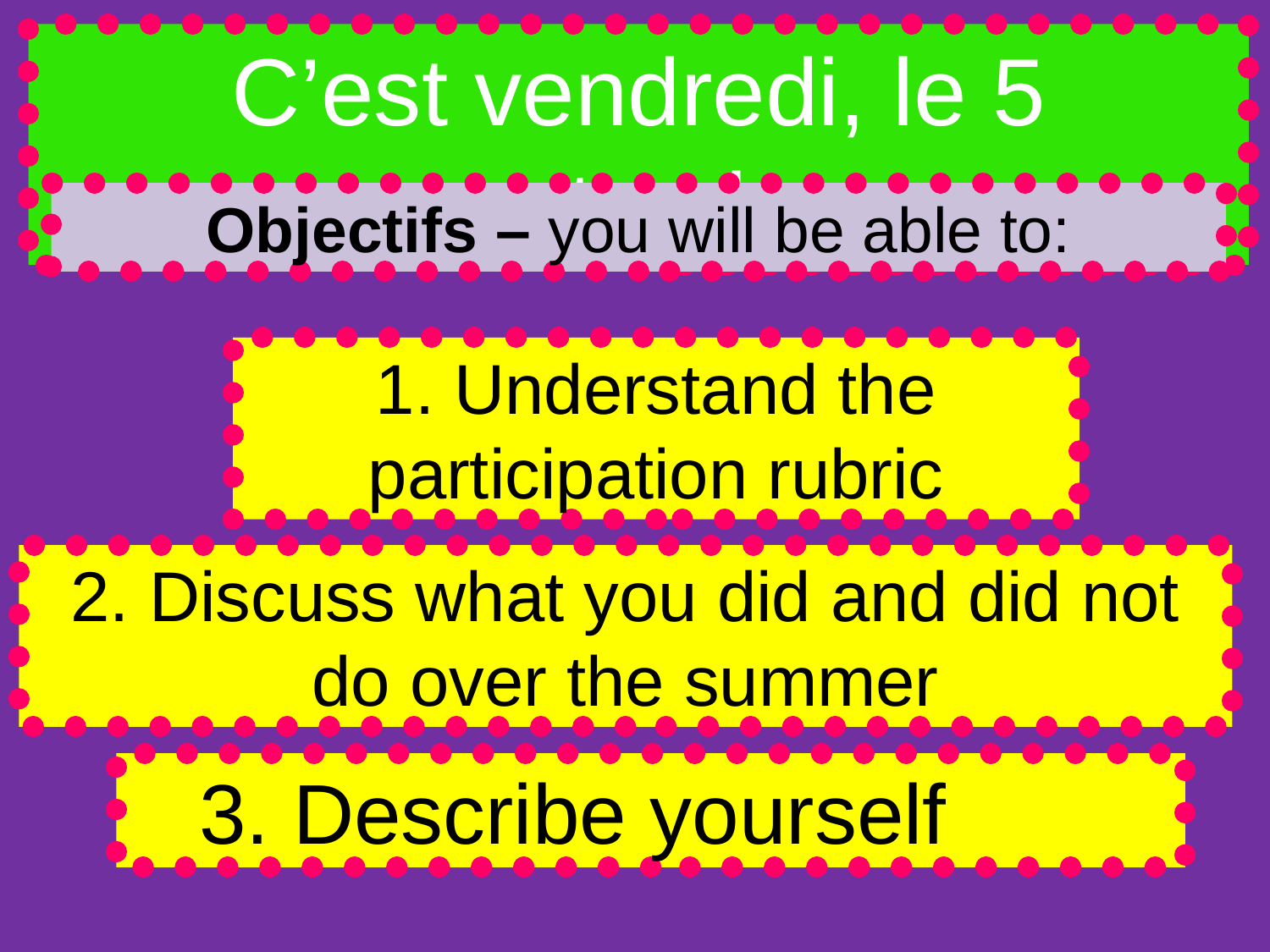

C’est vendredi, le 5 septembre
Objectifs – you will be able to:
1. Understand the participation rubric
2. Discuss what you did and did not do over the summer
   3. Describe yourself